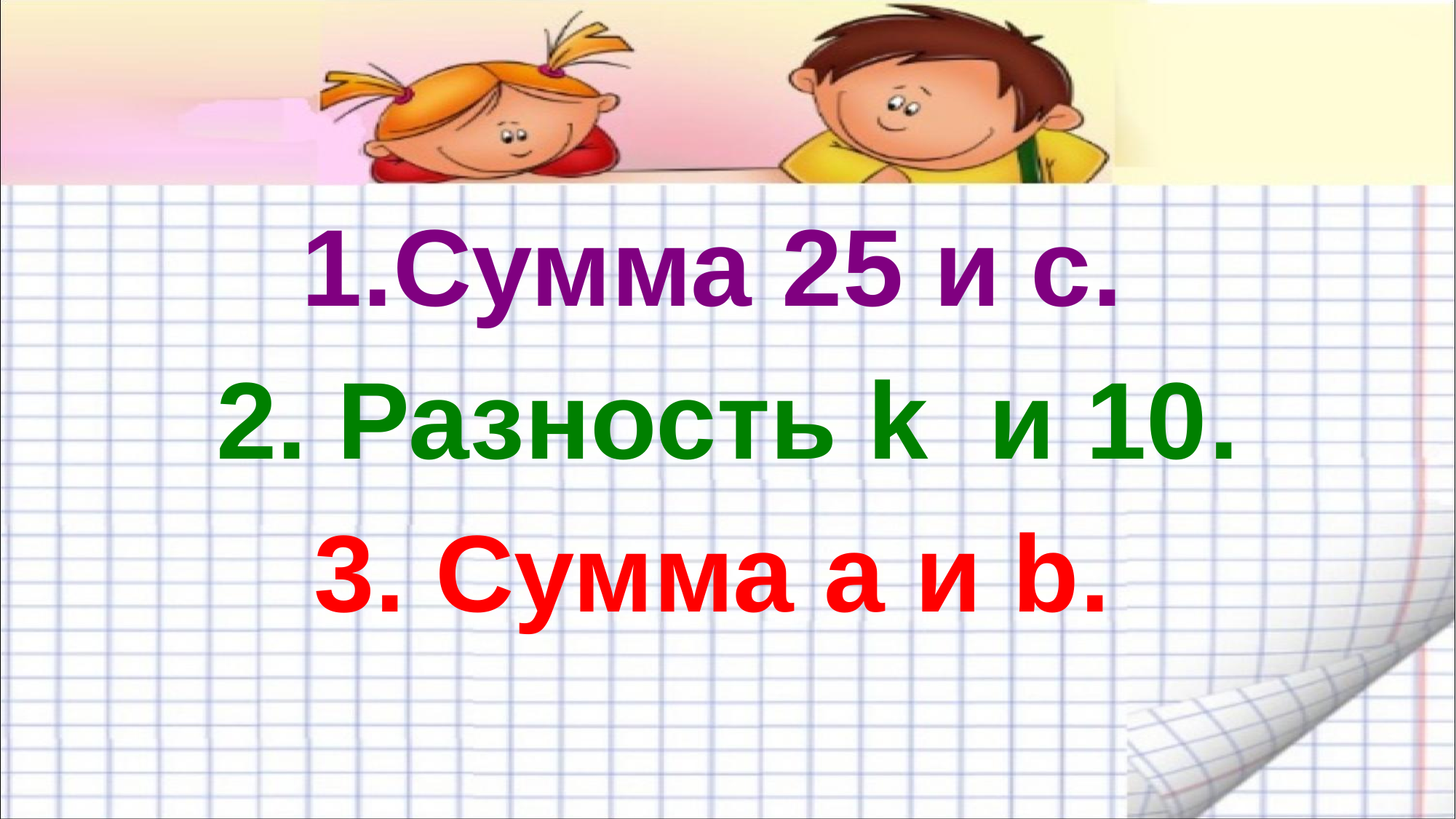

#
1.Сумма 25 и с.
2. Разность k  и 10.
3. Сумма a и b.